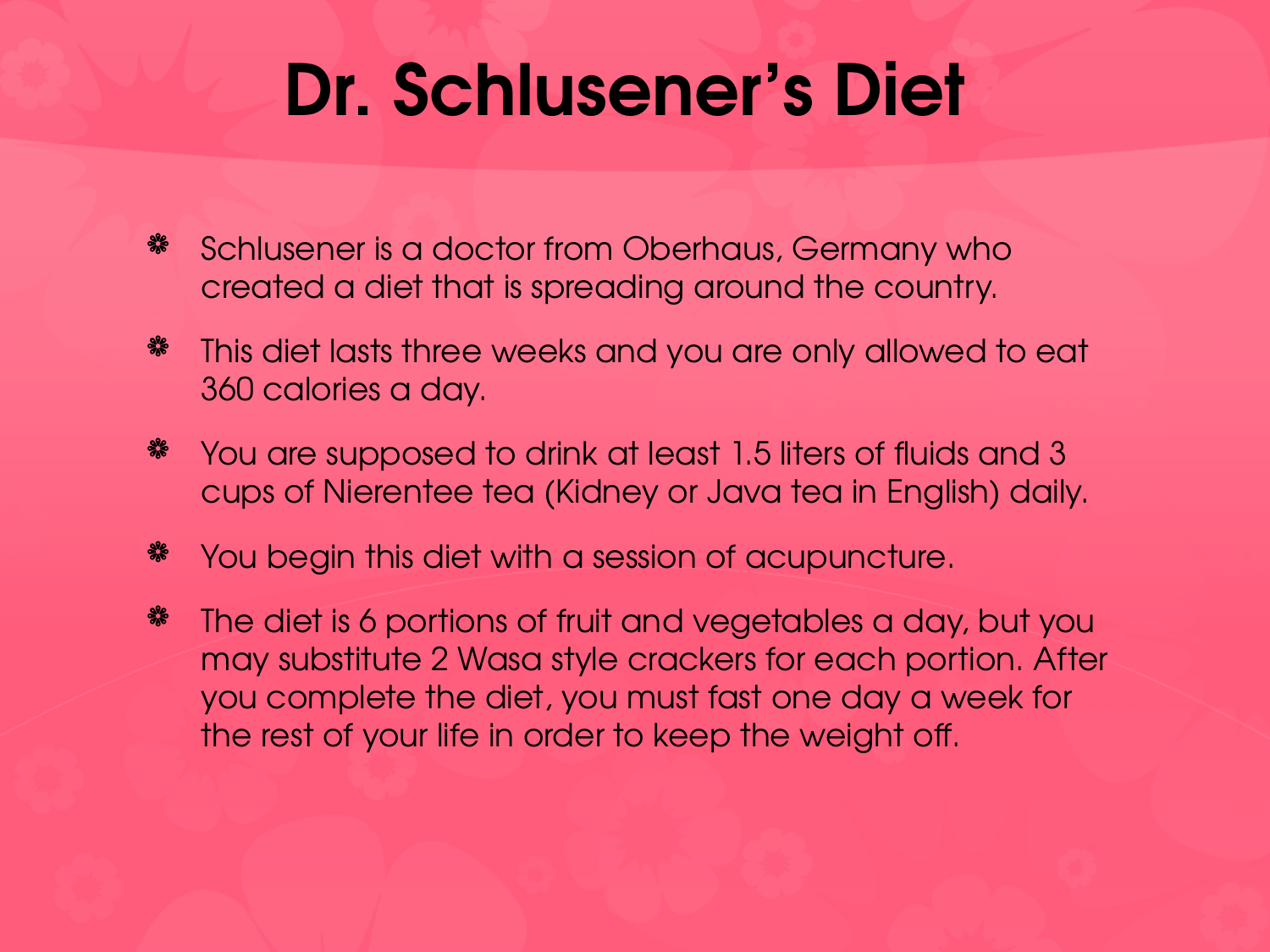

# Dr. Schlusener’s Diet
Schlusener is a doctor from Oberhaus, Germany who created a diet that is spreading around the country.
This diet lasts three weeks and you are only allowed to eat 360 calories a day.
You are supposed to drink at least 1.5 liters of fluids and 3 cups of Nierentee tea (Kidney or Java tea in English) daily.
You begin this diet with a session of acupuncture.
The diet is 6 portions of fruit and vegetables a day, but you may substitute 2 Wasa style crackers for each portion. After you complete the diet, you must fast one day a week for the rest of your life in order to keep the weight off.